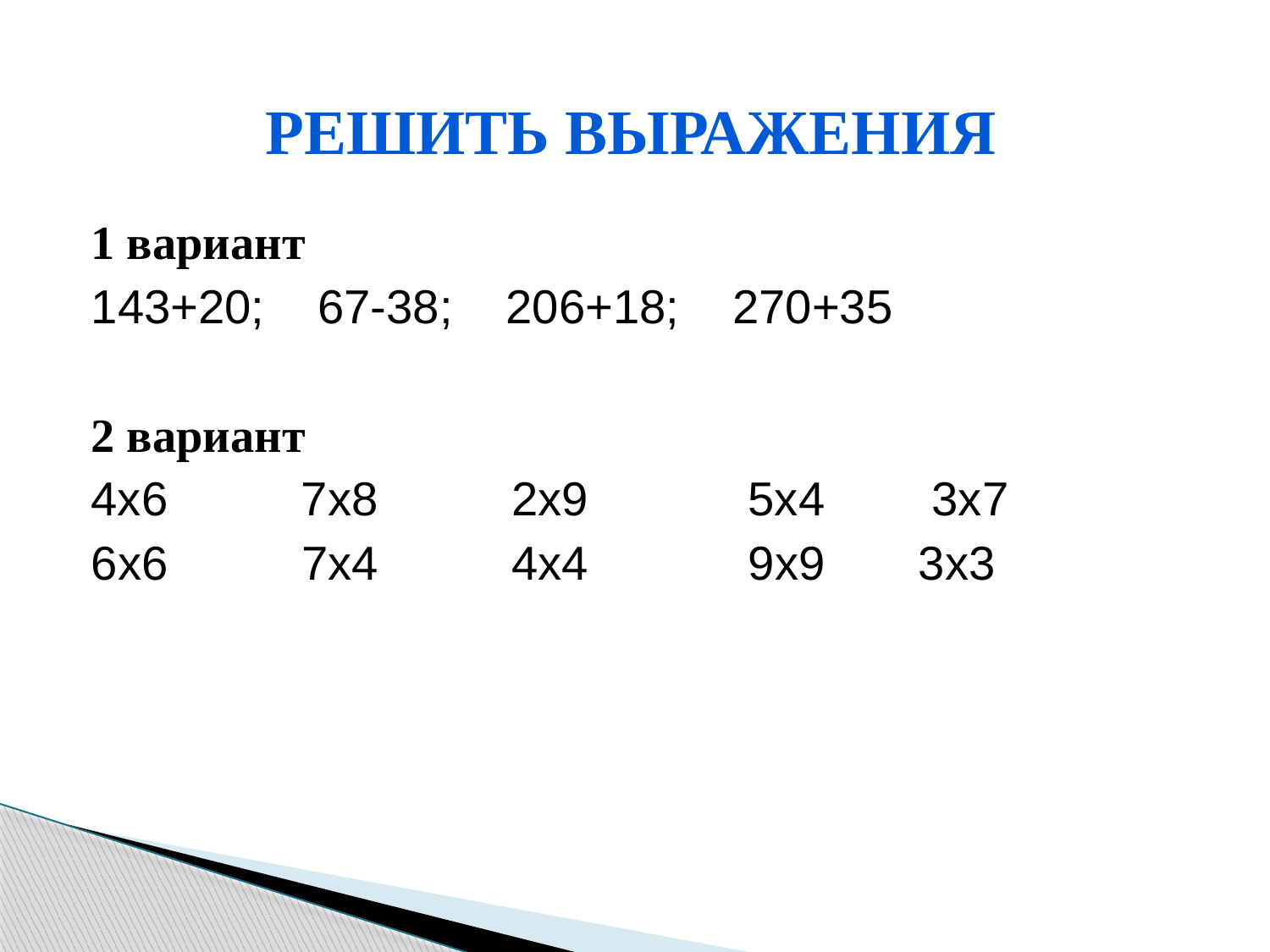

# РЕШИТЬ ВЫРАЖЕНИЯ
1 вариант
143+20;    67-38;    206+18;    270+35

2 вариант
4x6          7x8          2x9            5x4        3x7
6x6          7x4          4x4            9x9       3x3